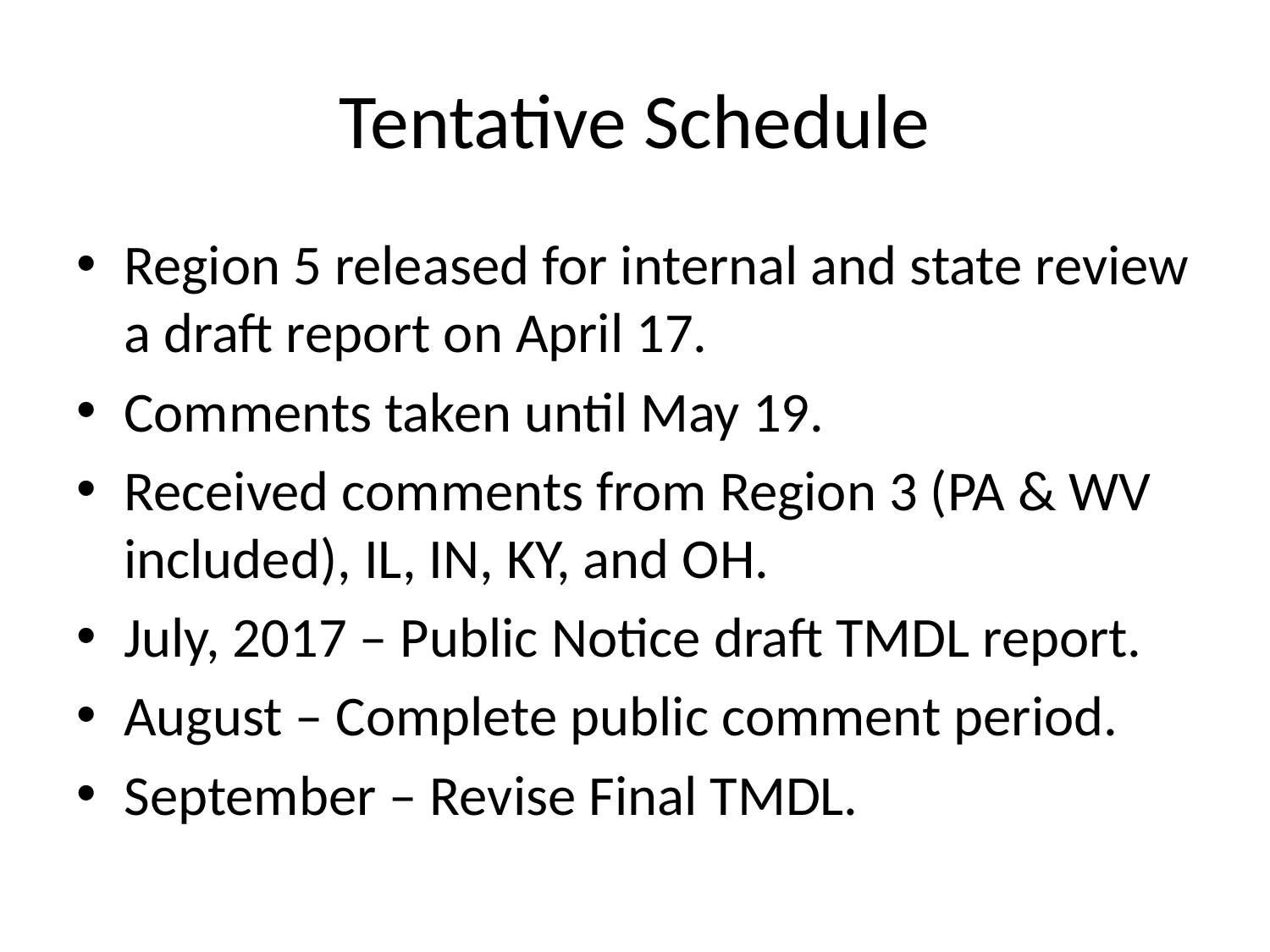

# Tentative Schedule
Region 5 released for internal and state review a draft report on April 17.
Comments taken until May 19.
Received comments from Region 3 (PA & WV included), IL, IN, KY, and OH.
July, 2017 – Public Notice draft TMDL report.
August – Complete public comment period.
September – Revise Final TMDL.